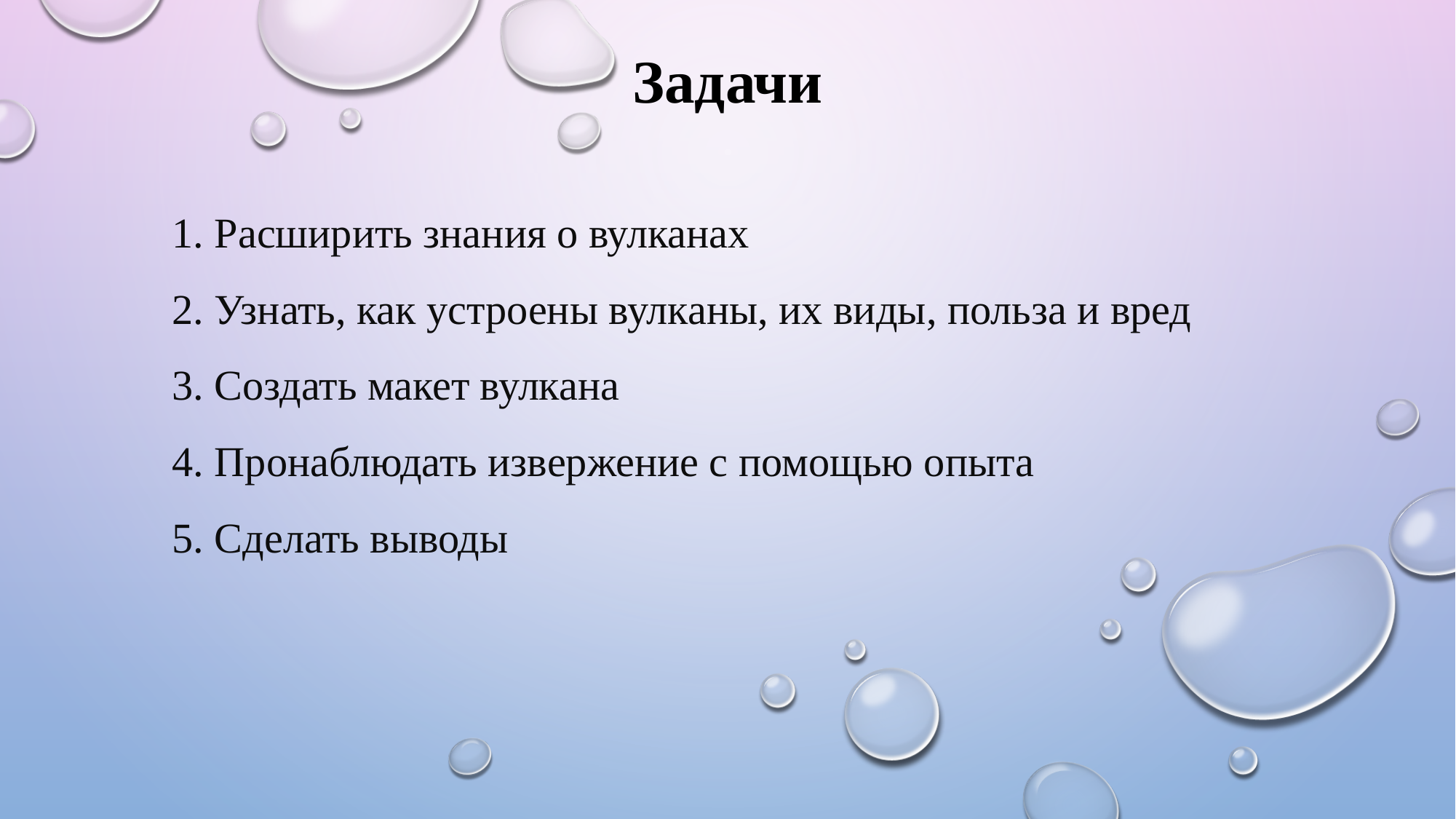

# Задачи
1. Расширить знания о вулканах
2. Узнать, как устроены вулканы, их виды, польза и вред
3. Создать макет вулкана
4. Пронаблюдать извержение с помощью опыта
5. Сделать выводы